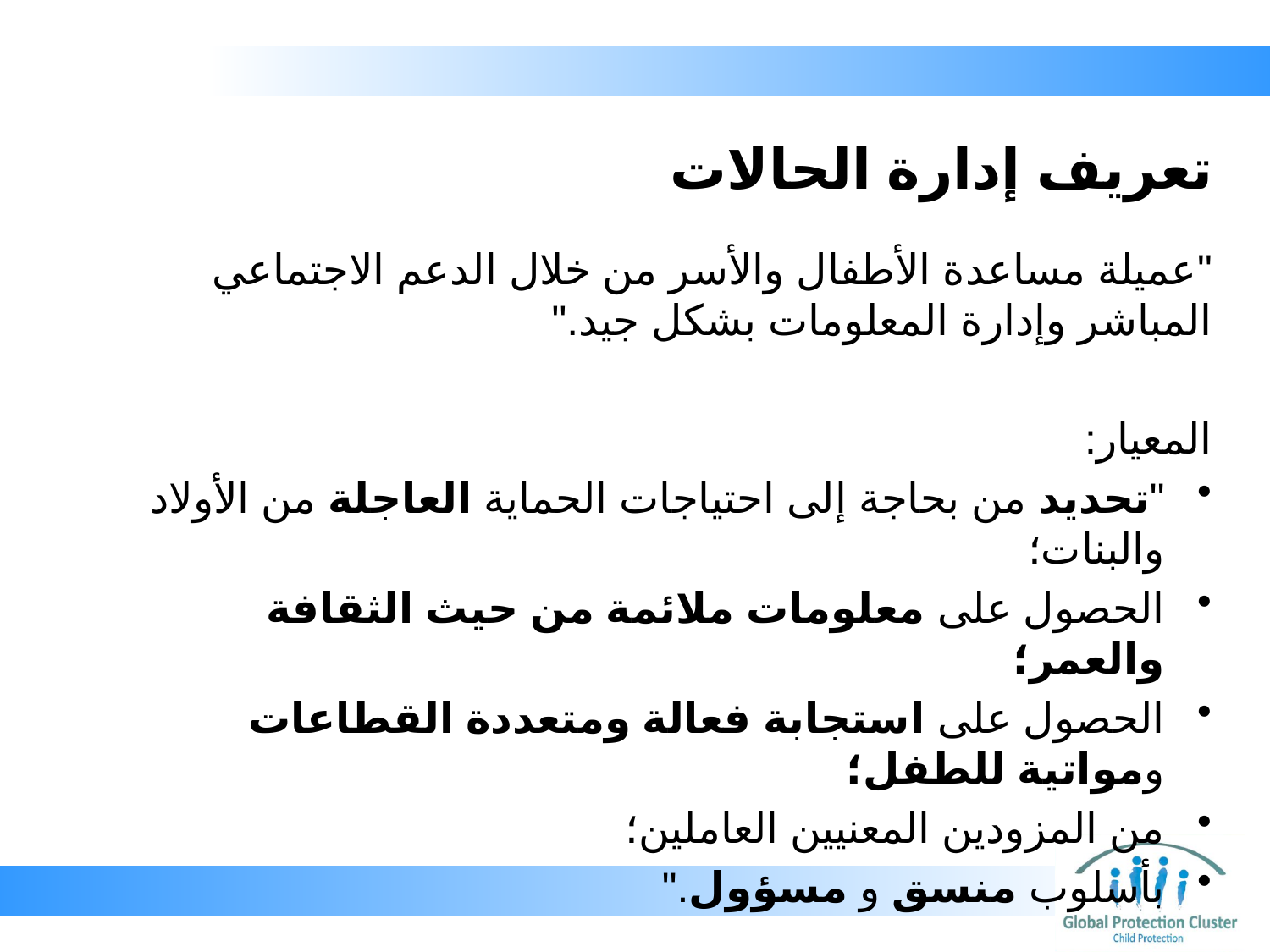

# تعريف إدارة الحالات
"عميلة مساعدة الأطفال والأسر من خلال الدعم الاجتماعي المباشر وإدارة المعلومات بشكل جيد."

المعيار:
"تحديد من بحاجة إلى احتياجات الحماية العاجلة من الأولاد والبنات؛
الحصول على معلومات ملائمة من حيث الثقافة والعمر؛
الحصول على استجابة فعالة ومتعددة القطاعات ومواتية للطفل؛
من المزودين المعنيين العاملين؛
بأسلوب منسق و مسؤول."

‏المعايير الدنيا 15: إدارة الحالات